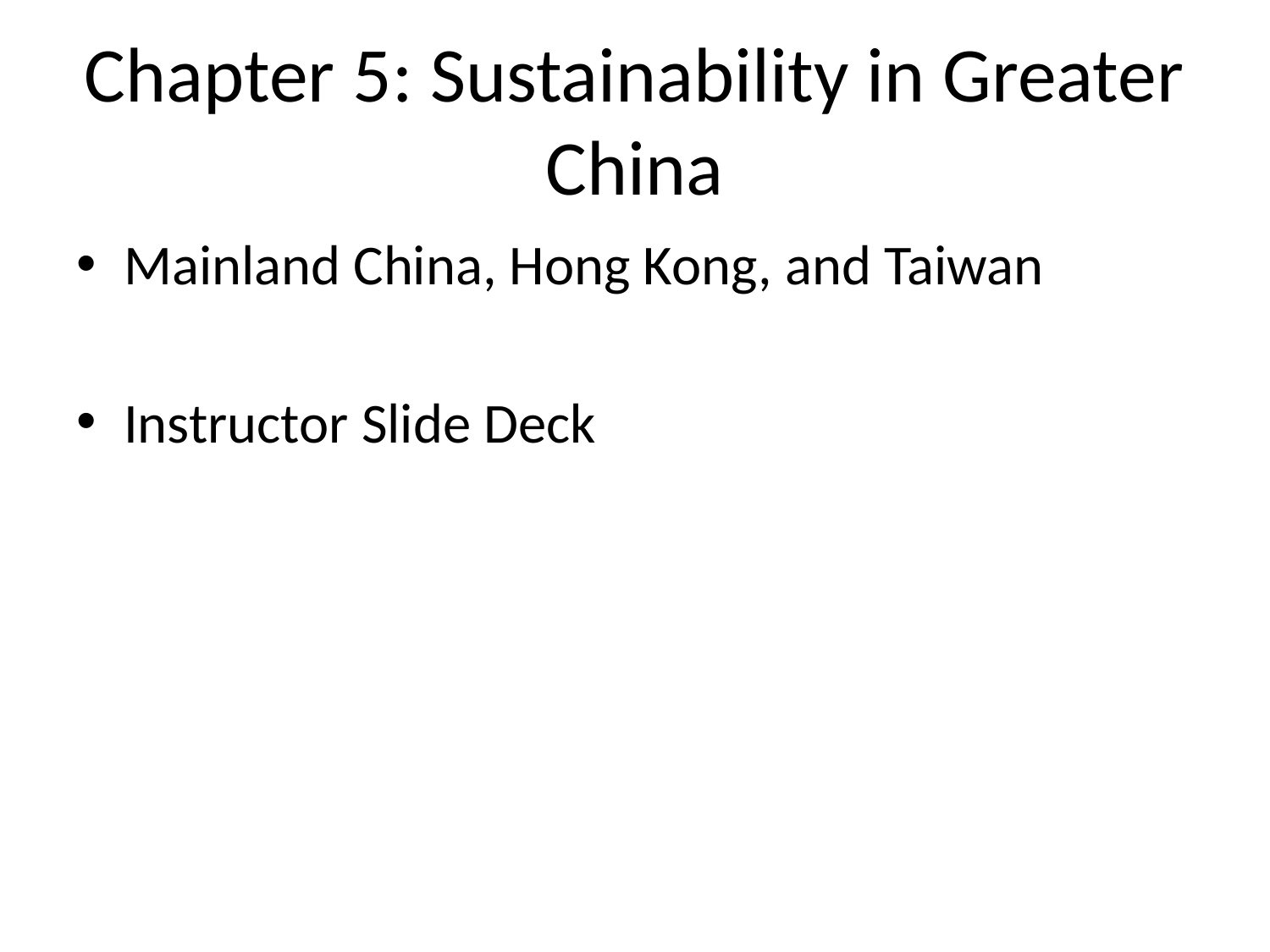

# Chapter 5: Sustainability in Greater China
Mainland China, Hong Kong, and Taiwan

Instructor Slide Deck